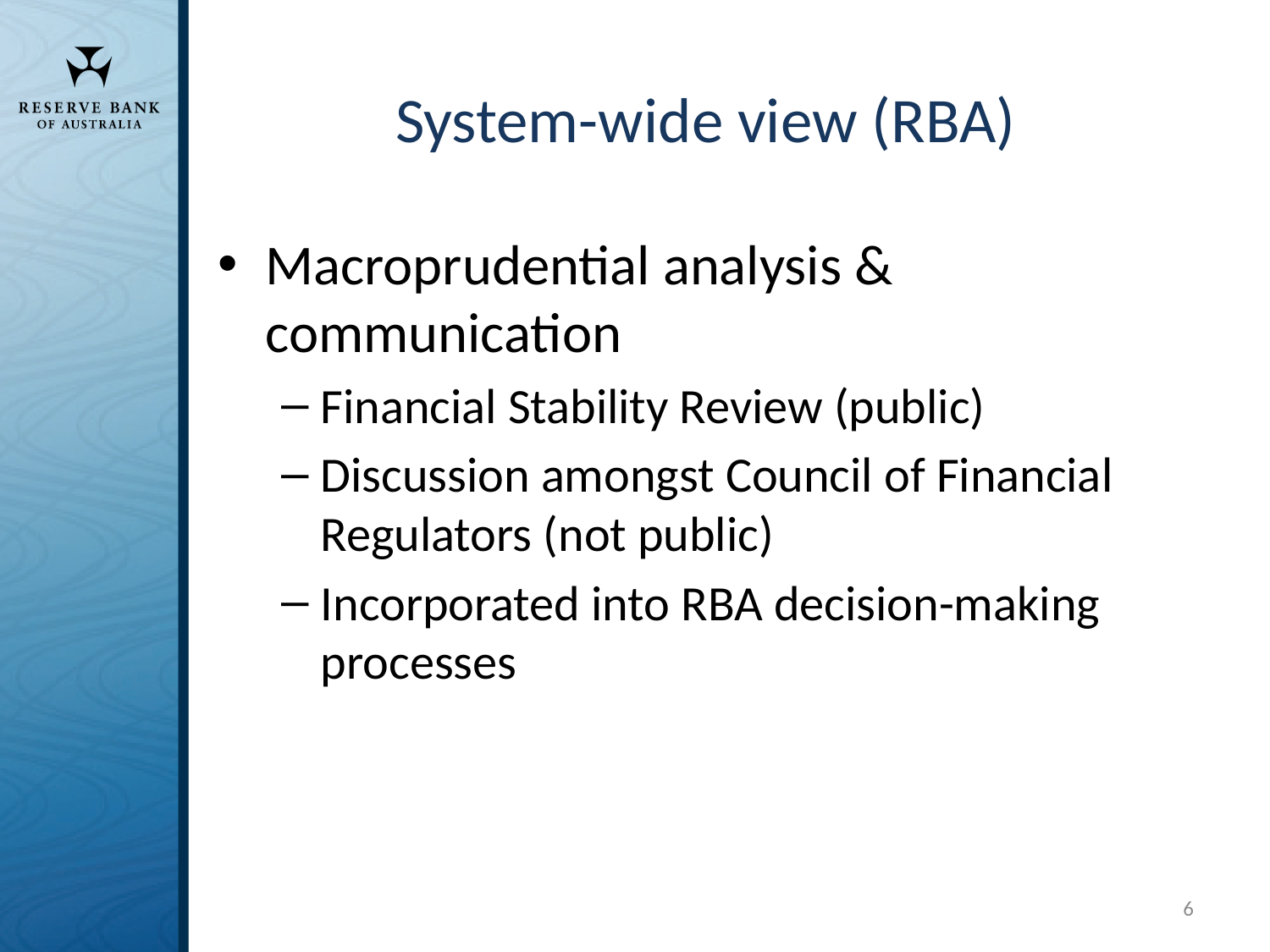

# System-wide view (RBA)
Macroprudential analysis & communication
Financial Stability Review (public)
Discussion amongst Council of Financial Regulators (not public)
Incorporated into RBA decision-making processes
6